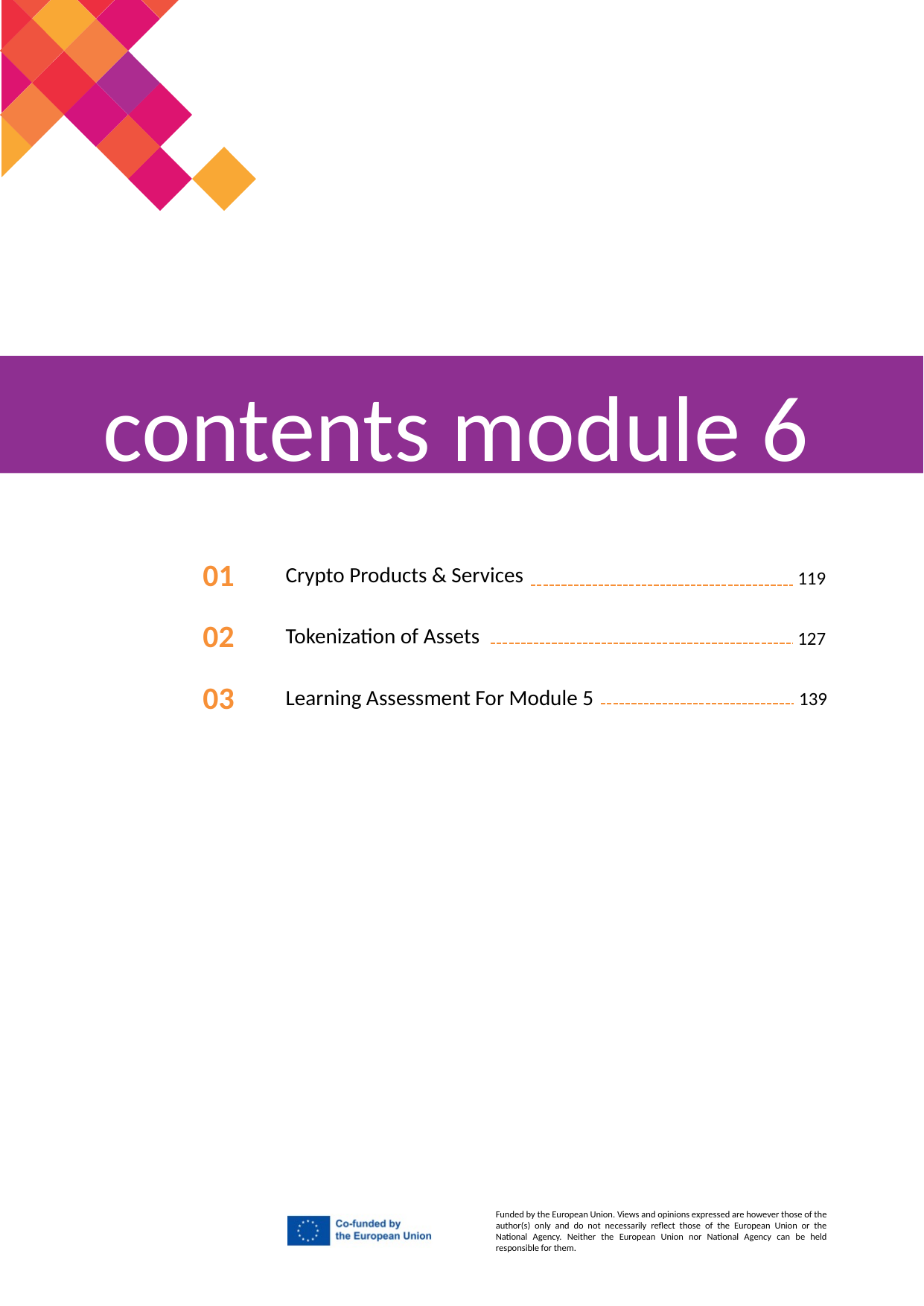

contents module 6
01
Crypto Products & Services
119
Tokenization of Assets
02
127
03
Learning Assessment For Module 5
139